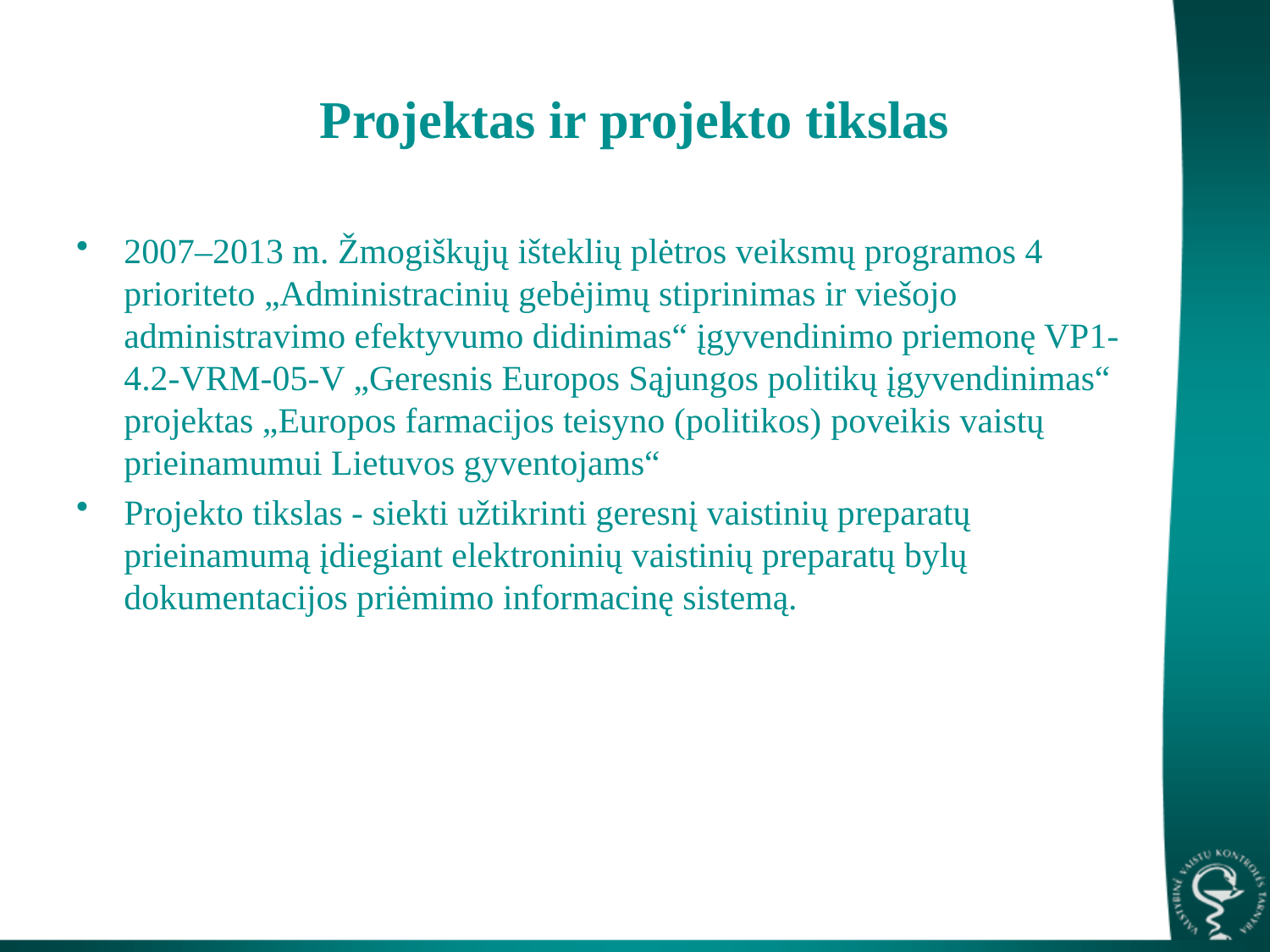

# Projektas ir projekto tikslas
2007–2013 m. Žmogiškųjų išteklių plėtros veiksmų programos 4 prioriteto „Administracinių gebėjimų stiprinimas ir viešojo administravimo efektyvumo didinimas“ įgyvendinimo priemonę VP1-4.2-VRM-05-V „Geresnis Europos Sąjungos politikų įgyvendinimas“ projektas „Europos farmacijos teisyno (politikos) poveikis vaistų prieinamumui Lietuvos gyventojams“
Projekto tikslas - siekti užtikrinti geresnį vaistinių preparatų prieinamumą įdiegiant elektroninių vaistinių preparatų bylų dokumentacijos priėmimo informacinę sistemą.